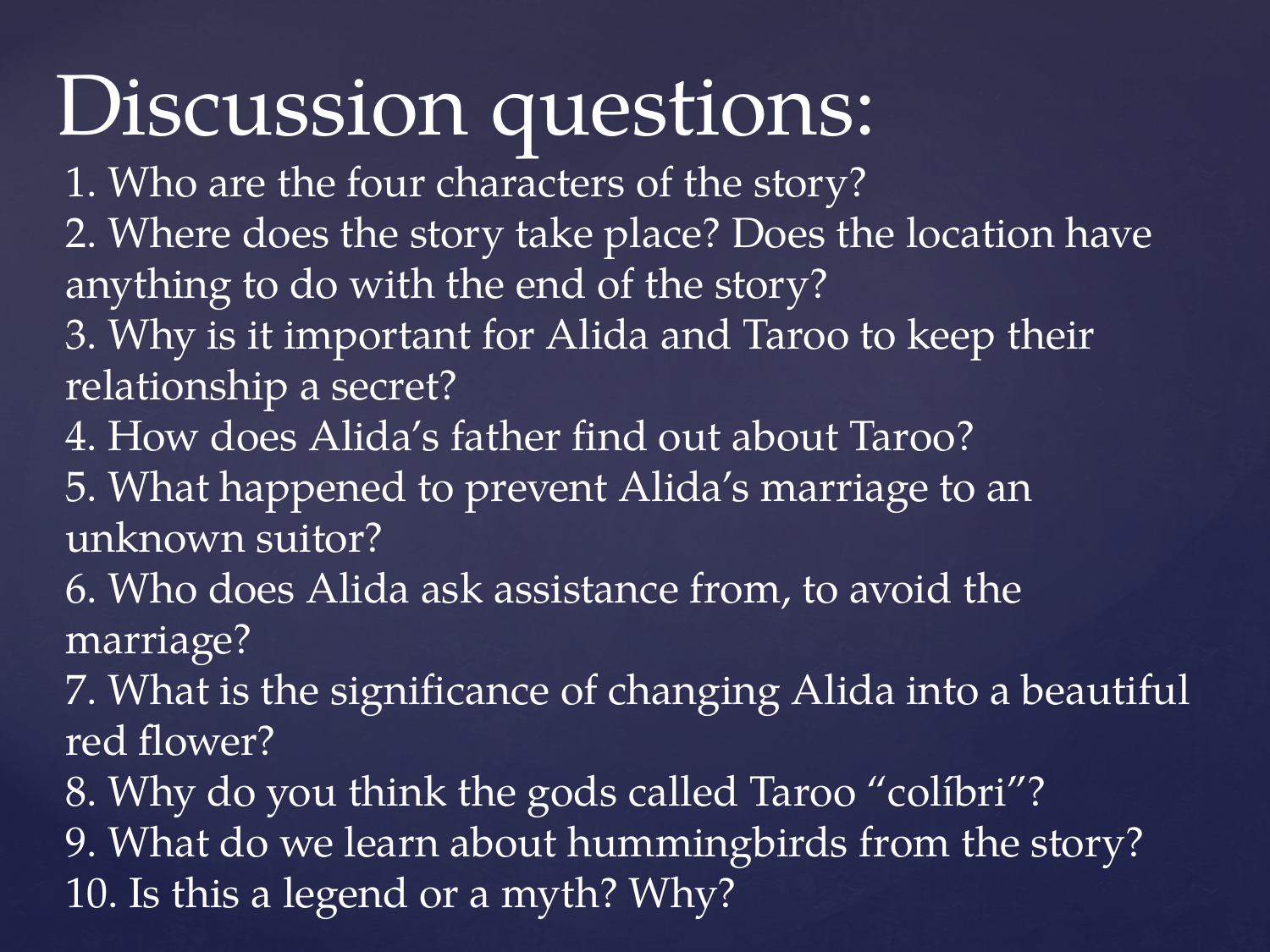

# Discussion questions:
1. Who are the four characters of the story?
2. Where does the story take place? Does the location have anything to do with the end of the story?
3. Why is it important for Alida and Taroo to keep their relationship a secret?
4. How does Alida’s father find out about Taroo?
5. What happened to prevent Alida’s marriage to an unknown suitor?
6. Who does Alida ask assistance from, to avoid the marriage?
7. What is the significance of changing Alida into a beautiful red flower?
8. Why do you think the gods called Taroo “colíbri”?
9. What do we learn about hummingbirds from the story?
10. Is this a legend or a myth? Why?